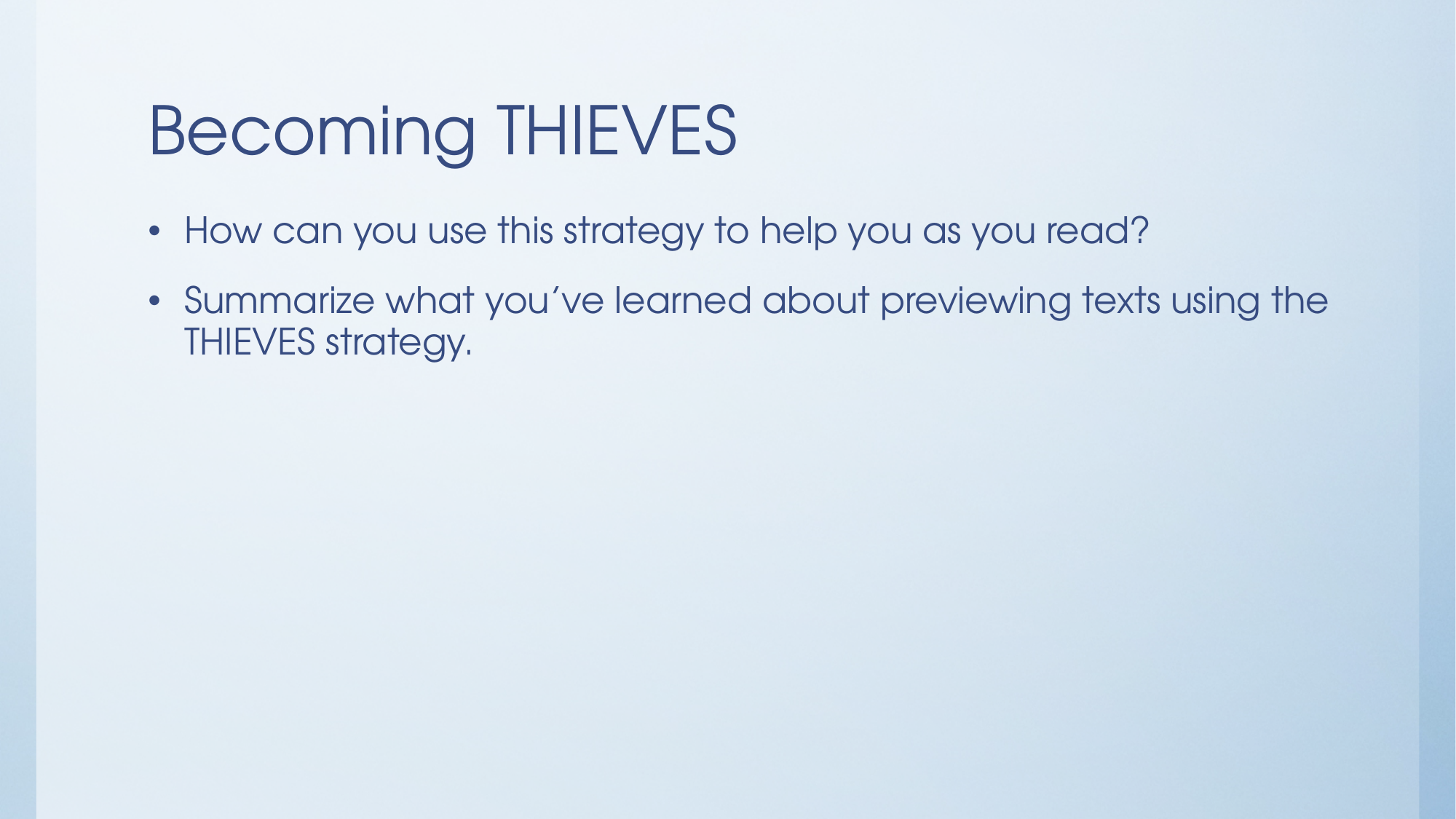

# Becoming THIEVES
How can you use this strategy to help you as you read?
Summarize what you’ve learned about previewing texts using the THIEVES strategy.